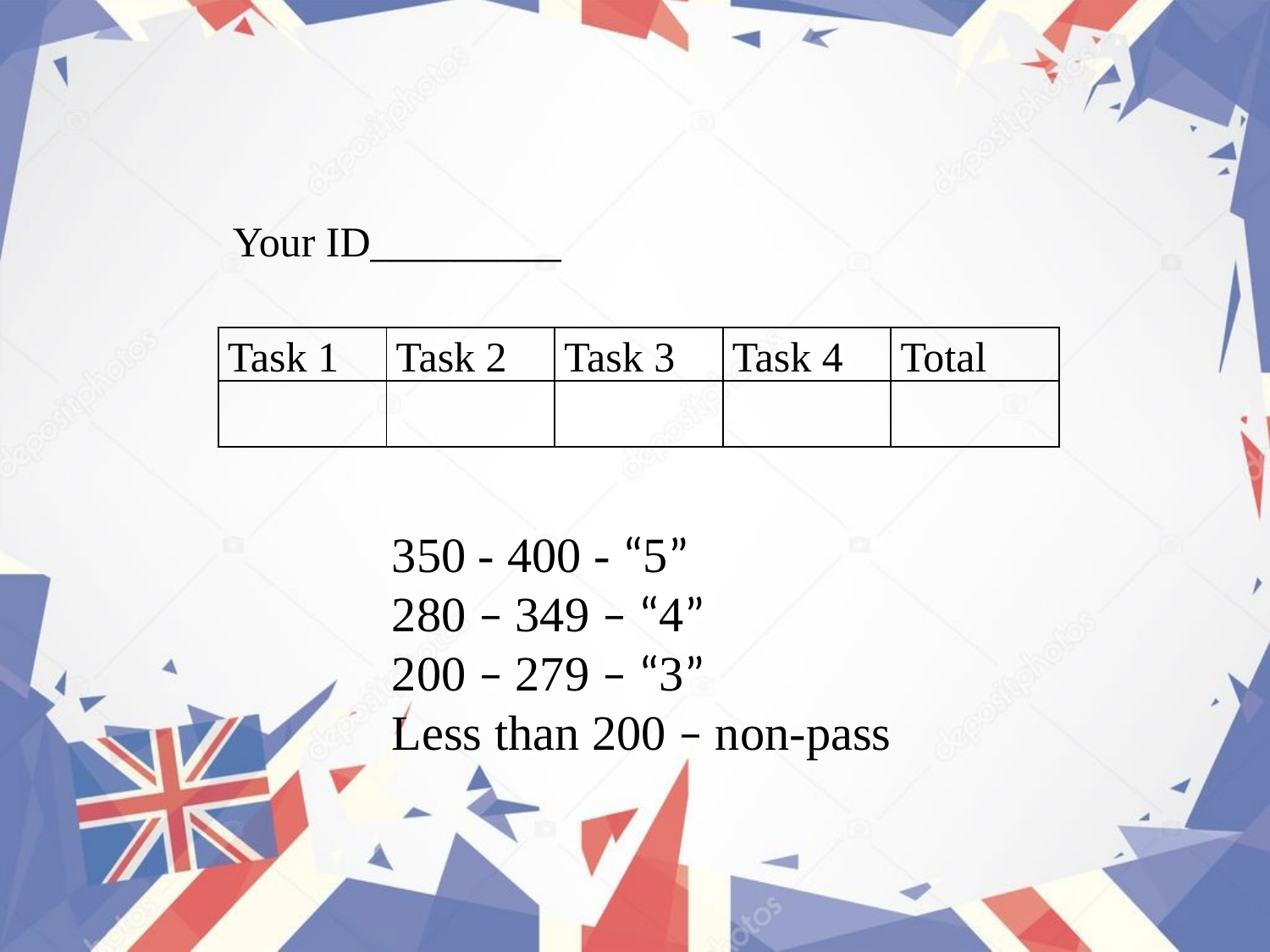

Your ID_________
| Task 1 | Task 2 | Task 3 | Task 4 | Total |
| --- | --- | --- | --- | --- |
|  |  |  |  |  |
350 - 400 - “5”
280 – 349 – “4”
200 – 279 – “3”
Less than 200 – non-pass